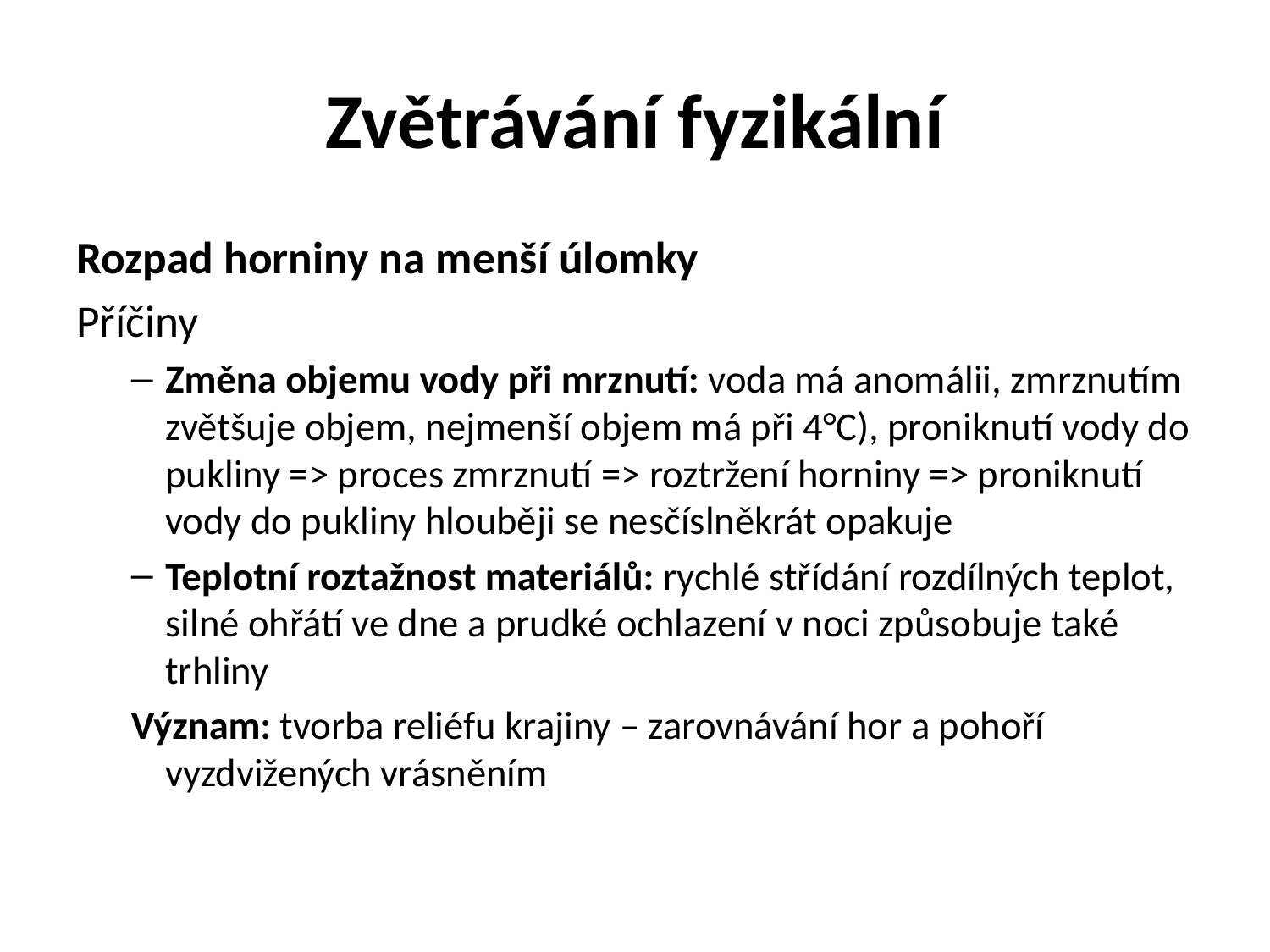

# Zvětrávání fyzikální
Rozpad horniny na menší úlomky
Příčiny
Změna objemu vody při mrznutí: voda má anomálii, zmrznutím zvětšuje objem, nejmenší objem má při 4°C), proniknutí vody do pukliny => proces zmrznutí => roztržení horniny => proniknutí vody do pukliny hlouběji se nesčíslněkrát opakuje
Teplotní roztažnost materiálů: rychlé střídání rozdílných teplot, silné ohřátí ve dne a prudké ochlazení v noci způsobuje také trhliny
Význam: tvorba reliéfu krajiny – zarovnávání hor a pohoří vyzdvižených vrásněním